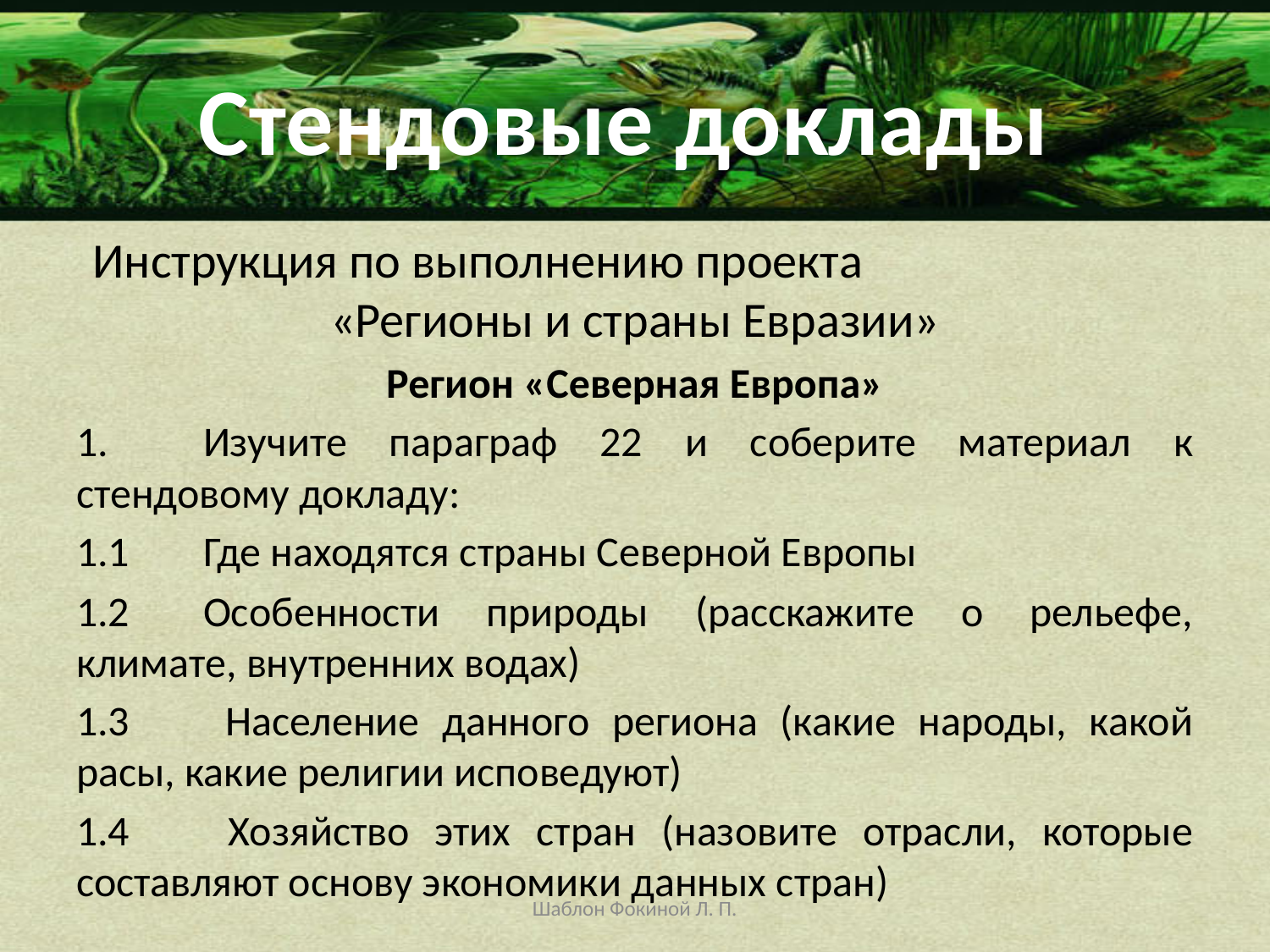

# Стендовые доклады
Инструкция по выполнению проекта                             «Регионы и страны Евразии»
Регион «Северная Европа»
1.	Изучите параграф 22 и соберите материал к стендовому докладу:
1.1	Где находятся страны Северной Европы
1.2	Особенности природы (расскажите о рельефе, климате, внутренних водах)
1.3	 Население данного региона (какие народы, какой расы, какие религии исповедуют)
1.4	 Хозяйство этих стран (назовите отрасли, которые составляют основу экономики данных стран)

Шаблон Фокиной Л. П.